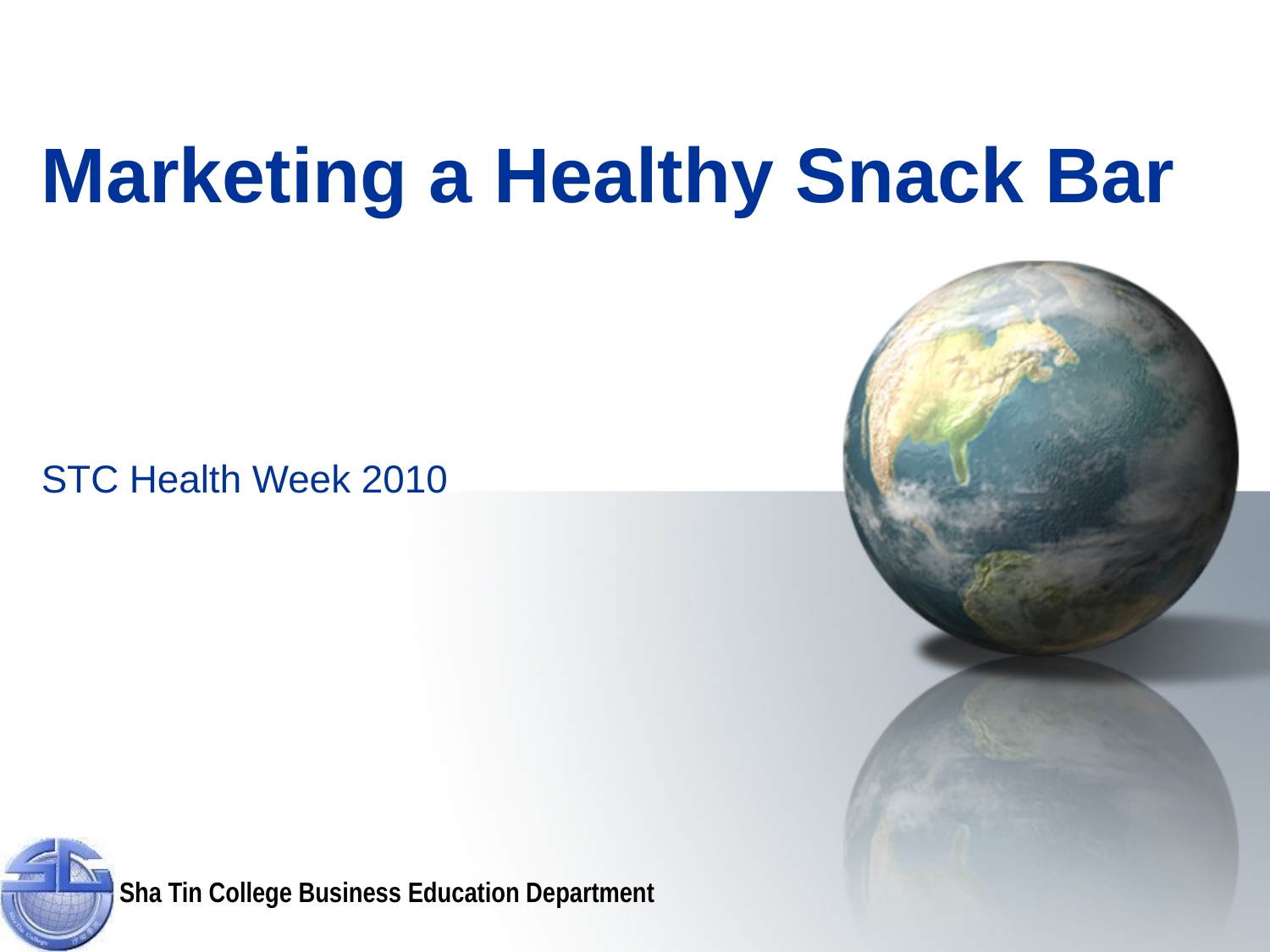

# Marketing a Healthy Snack Bar
STC Health Week 2010